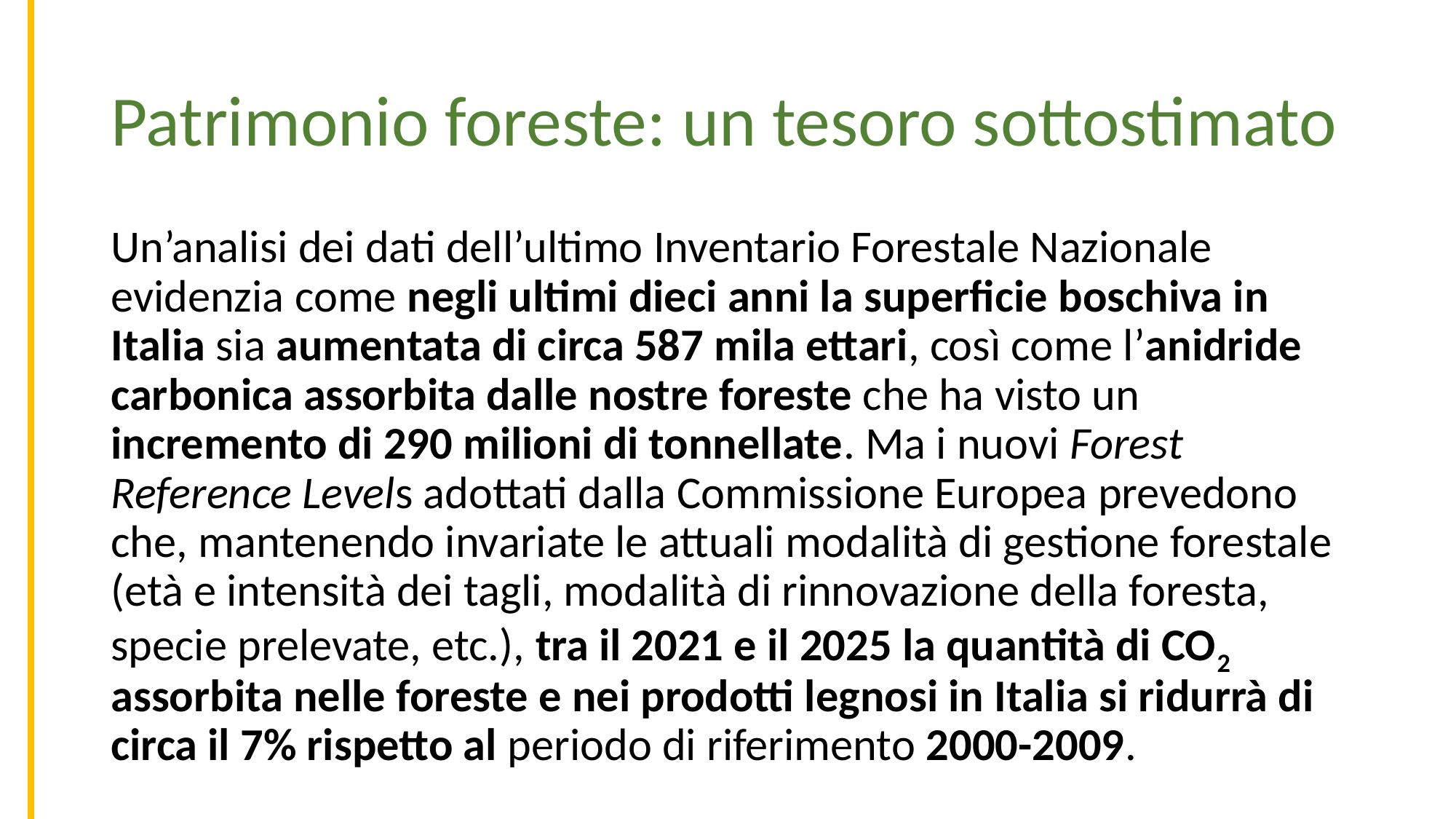

Patrimonio foreste: un tesoro sottostimato
Un’analisi dei dati dell’ultimo Inventario Forestale Nazionale evidenzia come negli ultimi dieci anni la superficie boschiva in Italia sia aumentata di circa 587 mila ettari, così come l’anidride carbonica assorbita dalle nostre foreste che ha visto un incremento di 290 milioni di tonnellate. Ma i nuovi Forest Reference Levels adottati dalla Commissione Europea prevedono che, mantenendo invariate le attuali modalità di gestione forestale (età e intensità dei tagli, modalità di rinnovazione della foresta, specie prelevate, etc.), tra il 2021 e il 2025 la quantità di CO2 assorbita nelle foreste e nei prodotti legnosi in Italia si ridurrà di circa il 7% rispetto al periodo di riferimento 2000-2009.